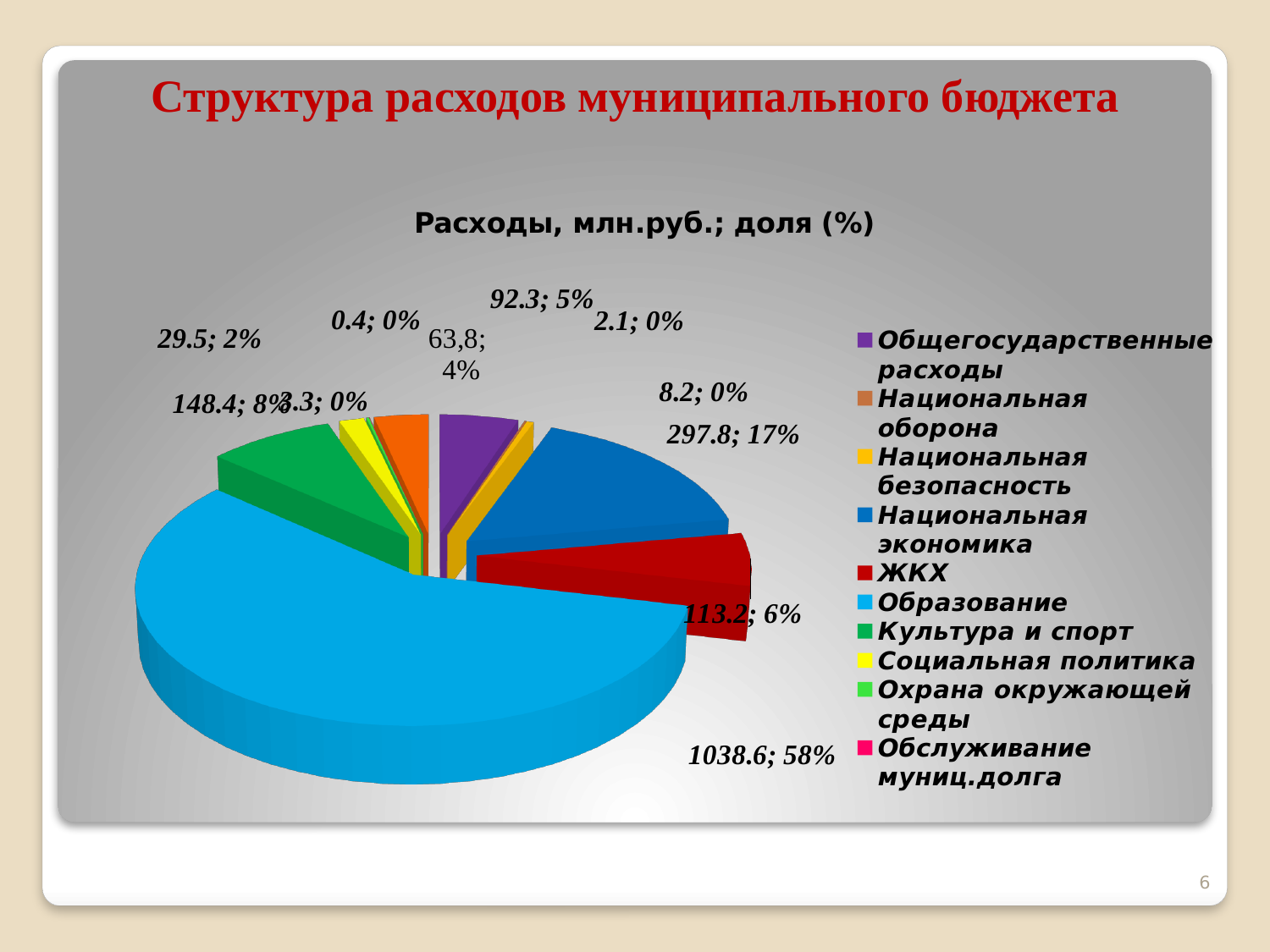

# Структура расходов муниципального бюджета

[unsupported chart]

6